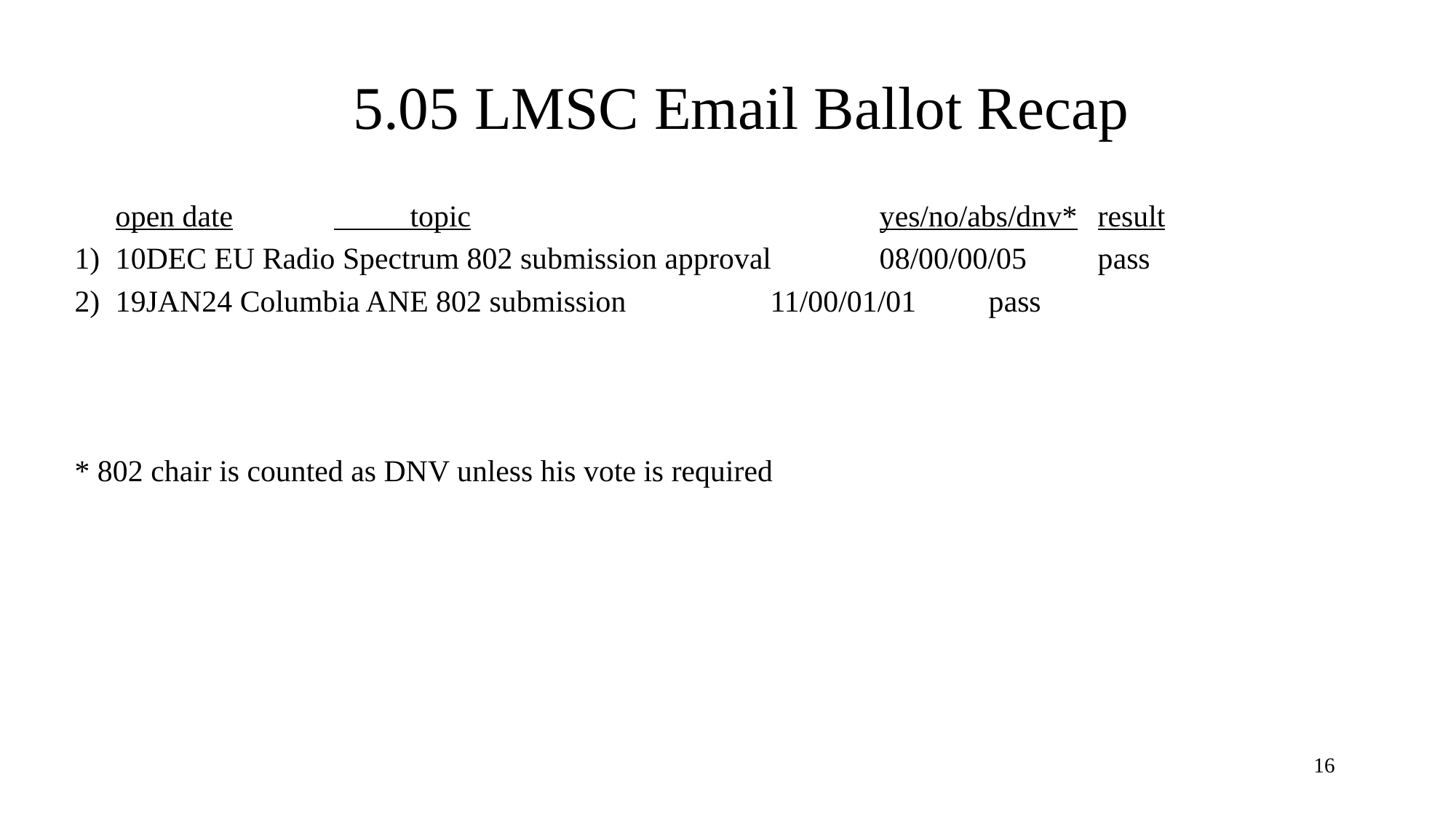

# 5.05 LMSC Email Ballot Recap
	open date	          topic				yes/no/abs/dnv*	result
10DEC EU Radio Spectrum 802 submission approval	08/00/00/05	pass
19JAN24 Columbia ANE 802 submission		11/00/01/01	pass

* 802 chair is counted as DNV unless his vote is required

16